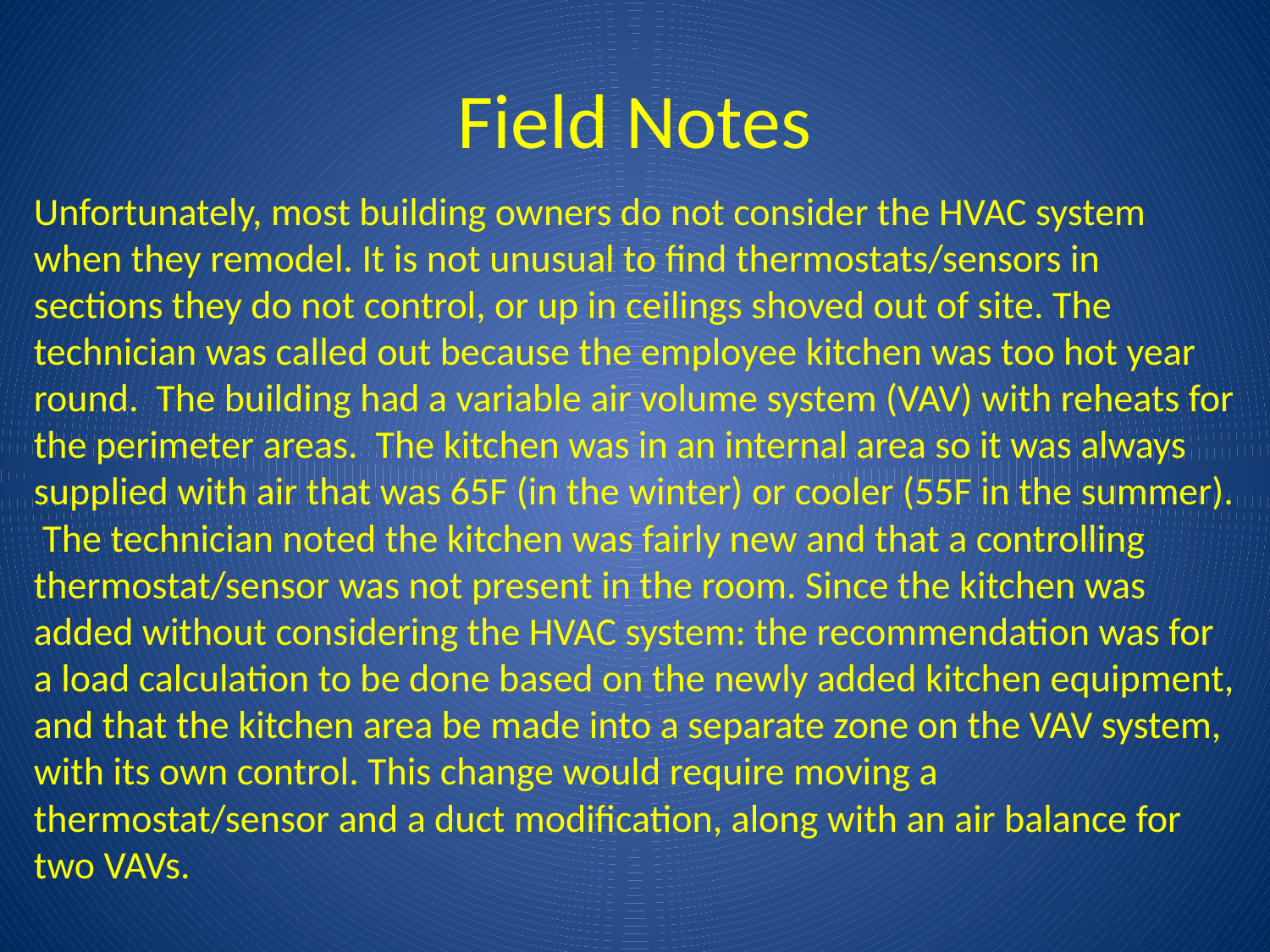

# Field Notes
Unfortunately, most building owners do not consider the HVAC system when they remodel. It is not unusual to find thermostats/sensors in sections they do not control, or up in ceilings shoved out of site. The technician was called out because the employee kitchen was too hot year round.  The building had a variable air volume system (VAV) with reheats for the perimeter areas.  The kitchen was in an internal area so it was always supplied with air that was 65F (in the winter) or cooler (55F in the summer).  The technician noted the kitchen was fairly new and that a controlling thermostat/sensor was not present in the room. Since the kitchen was added without considering the HVAC system: the recommendation was for a load calculation to be done based on the newly added kitchen equipment, and that the kitchen area be made into a separate zone on the VAV system, with its own control. This change would require moving a thermostat/sensor and a duct modification, along with an air balance for two VAVs.